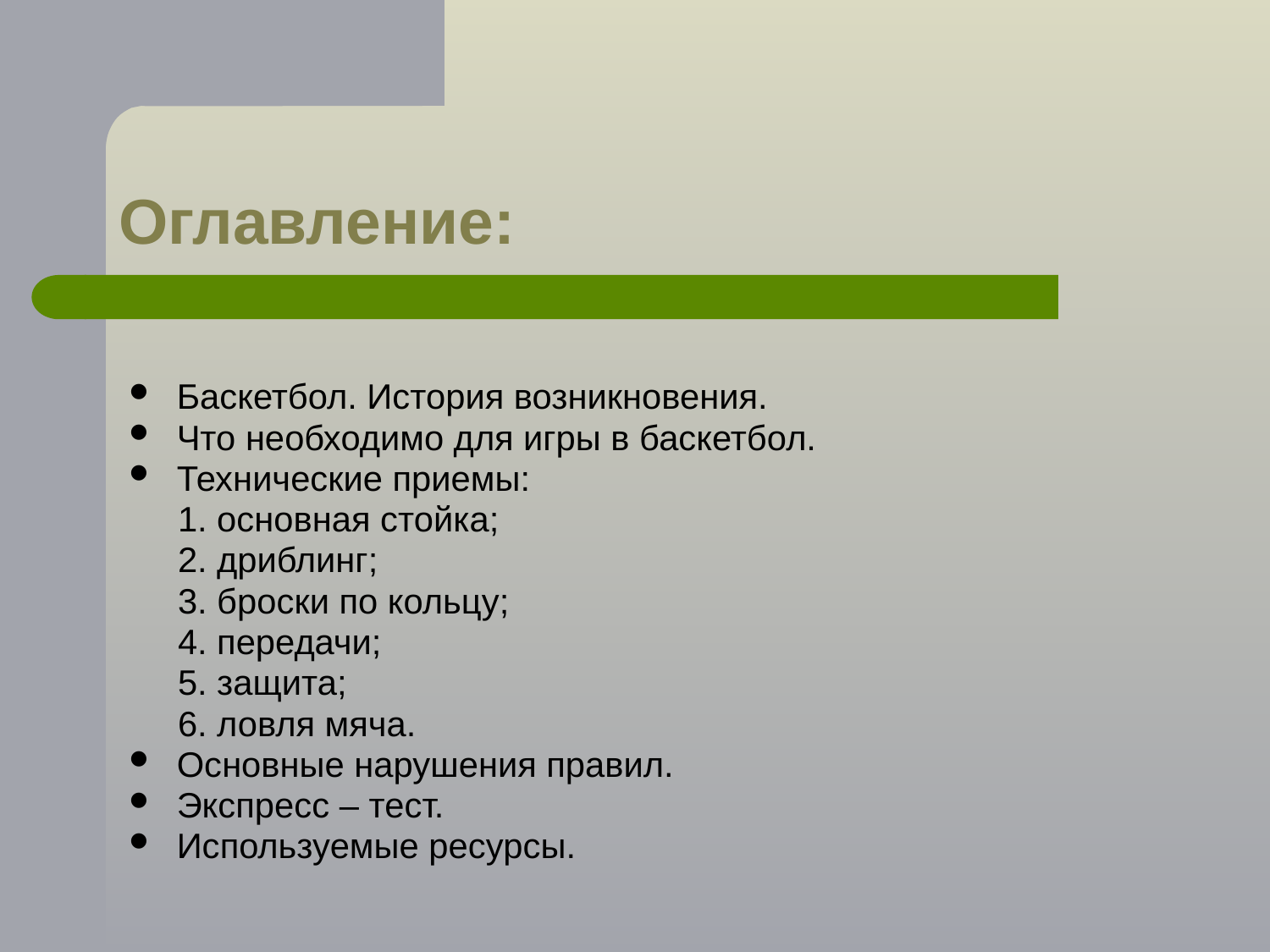

# Оглавление:
Баскетбол. История возникновения.
Что необходимо для игры в баскетбол.
Технические приемы:
     1. основная стойка;
     2. дриблинг;
     3. броски по кольцу;
     4. передачи;
     5. защита;
     6. ловля мяча.
Основные нарушения правил.
Экспресс – тест.
Используемые ресурсы.